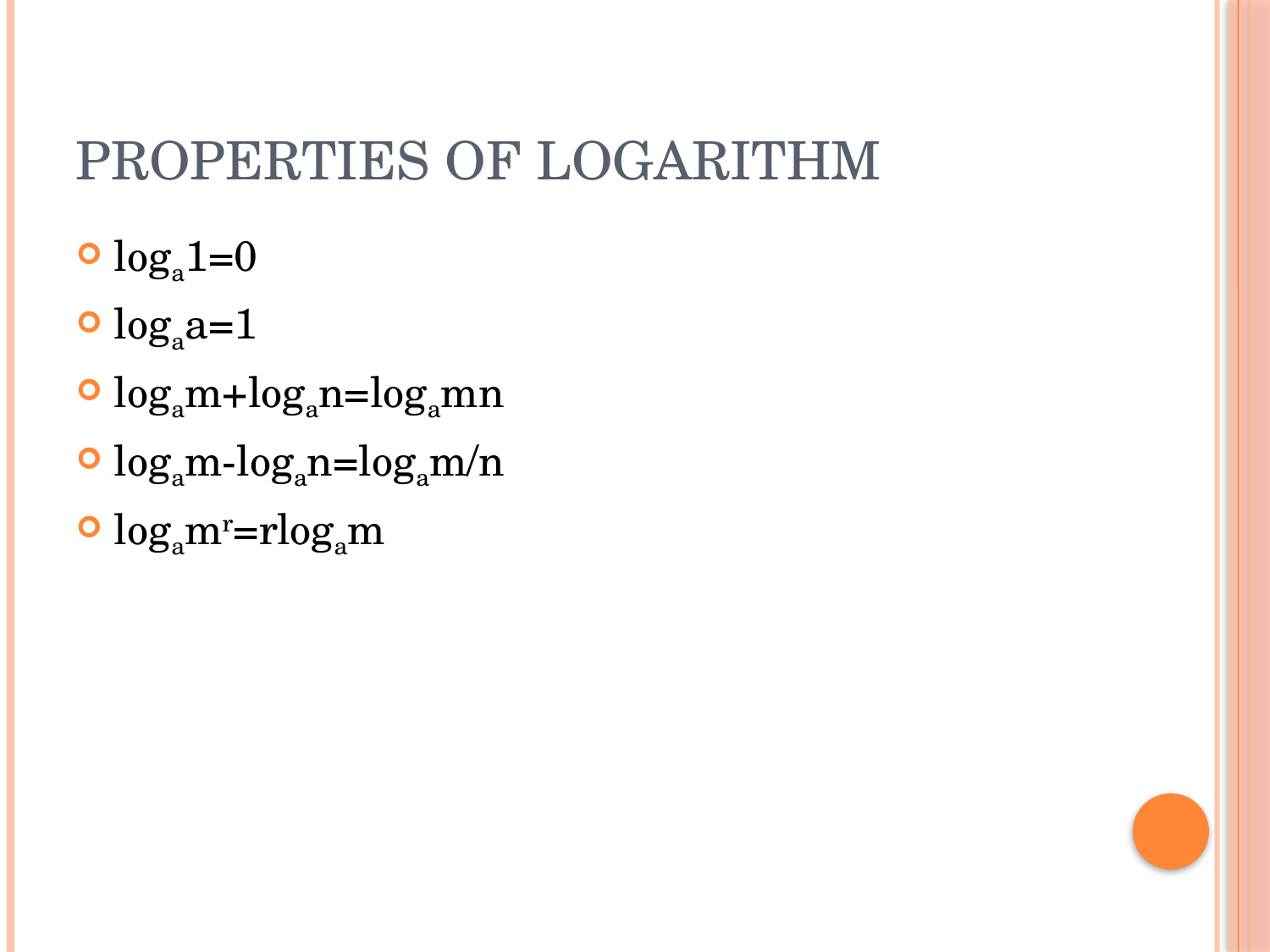

# Properties of Logarithm
loga1=0
logaa=1
logam+logan=logamn
logam-logan=logam/n
logamr=rlogam